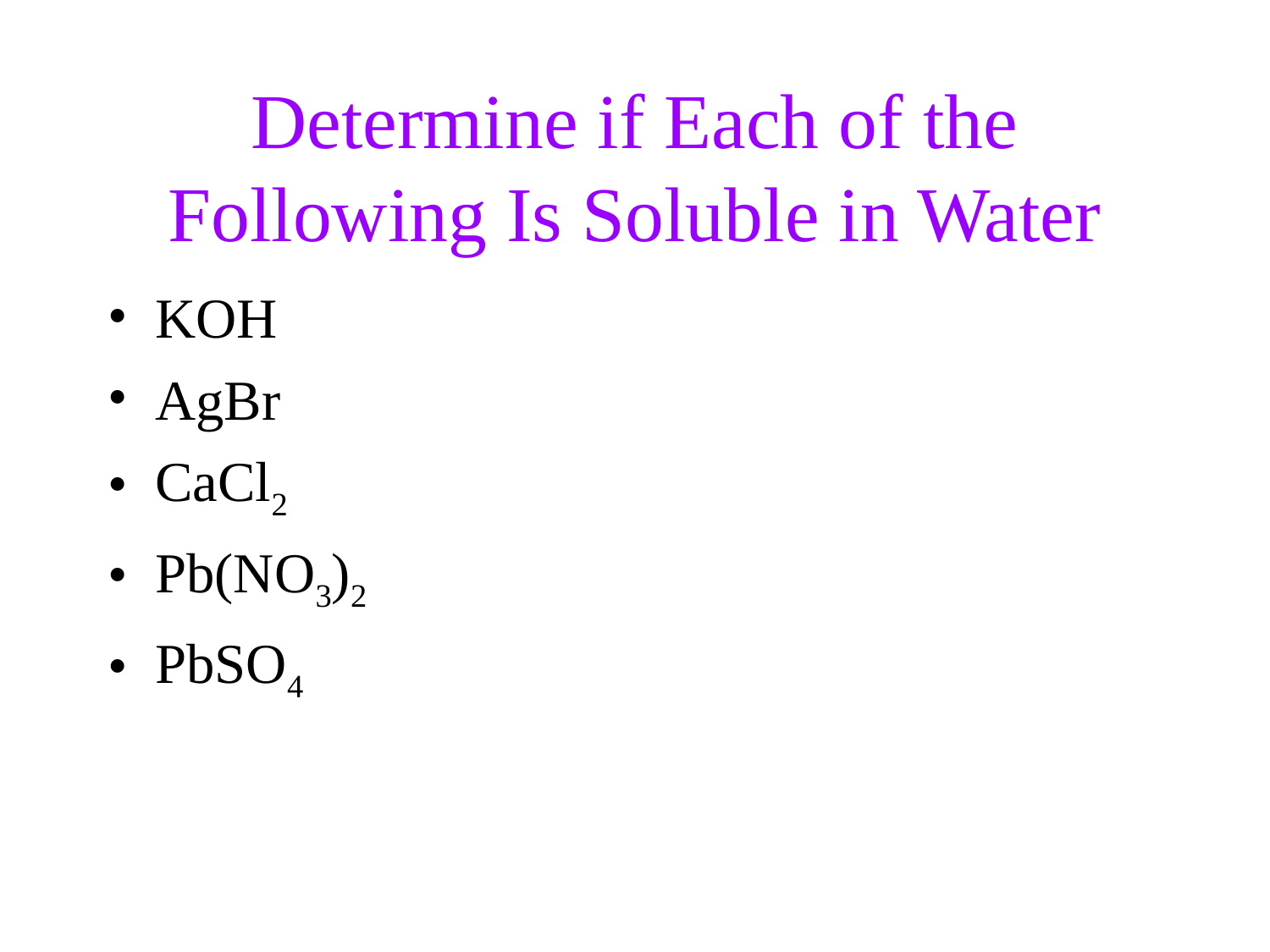

Determine if Each of the Following Is Soluble in Water
KOH
AgBr
CaCl2
Pb(NO3)2
PbSO4